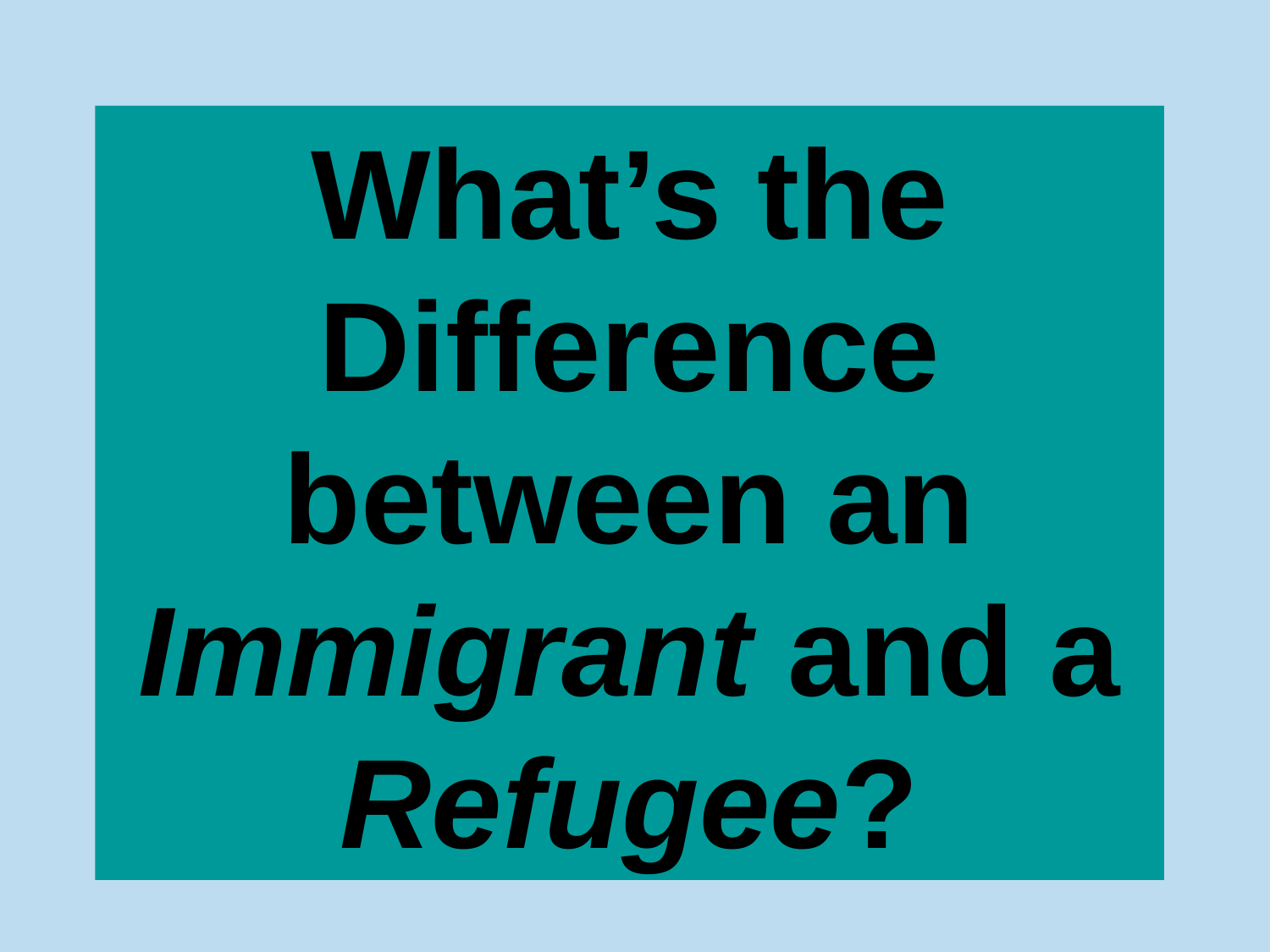

What’s the Difference between an Immigrant and a Refugee?